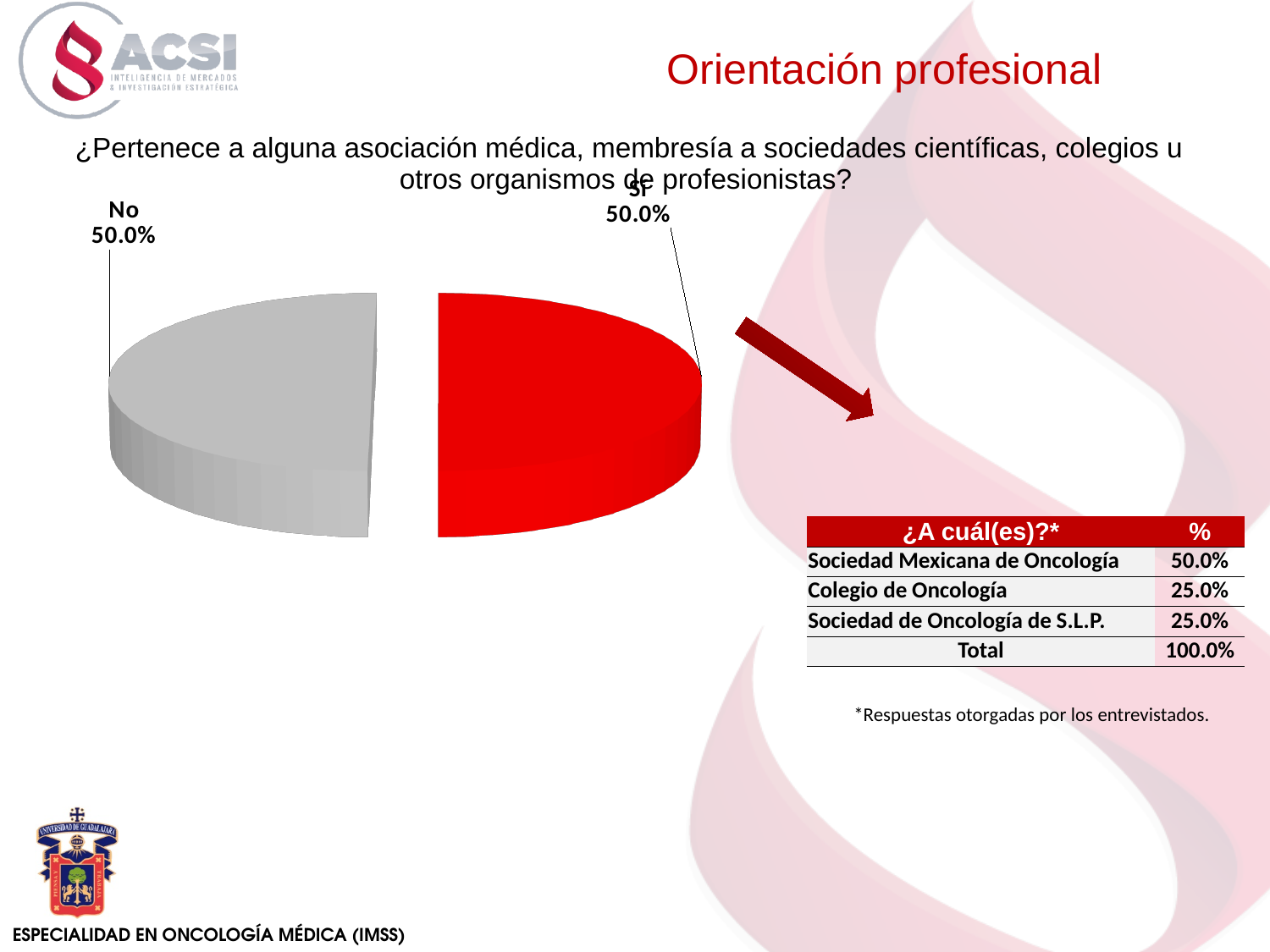

Orientación profesional
¿Pertenece a alguna asociación médica, membresía a sociedades científicas, colegios u otros organismos de profesionistas?

[unsupported chart]

| ¿A cuál(es)?\* | % |
| --- | --- |
| Sociedad Mexicana de Oncología | 50.0% |
| Colegio de Oncología | 25.0% |
| Sociedad de Oncología de S.L.P. | 25.0% |
| Total | 100.0% |
*Respuestas otorgadas por los entrevistados.